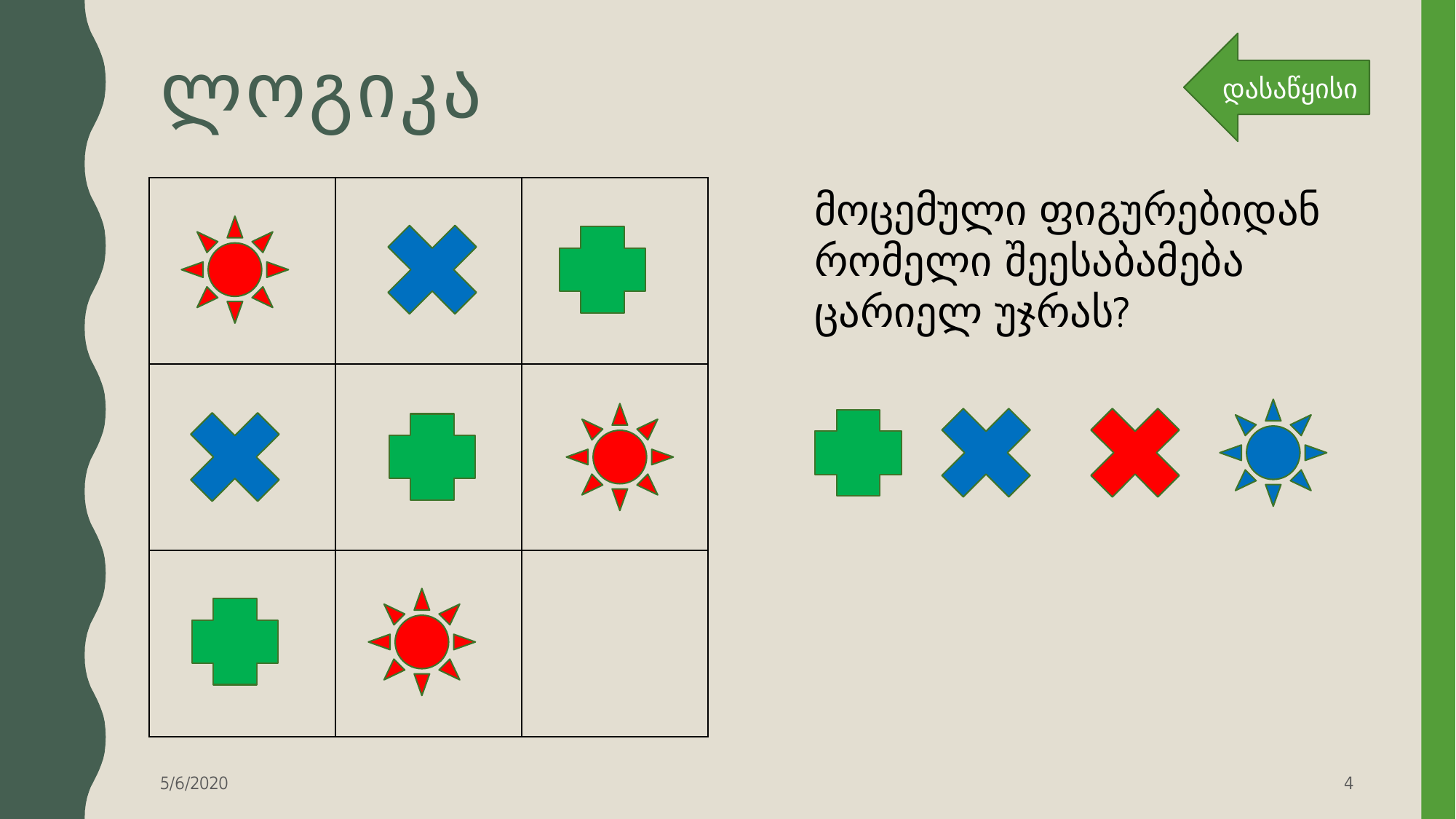

დასაწყისი
# ლოგიკა
|  |  |  |
| --- | --- | --- |
|  |  |  |
|  |  |  |
მოცემული ფიგურებიდან რომელი შეესაბამება ცარიელ უჯრას?

5/6/2020
4